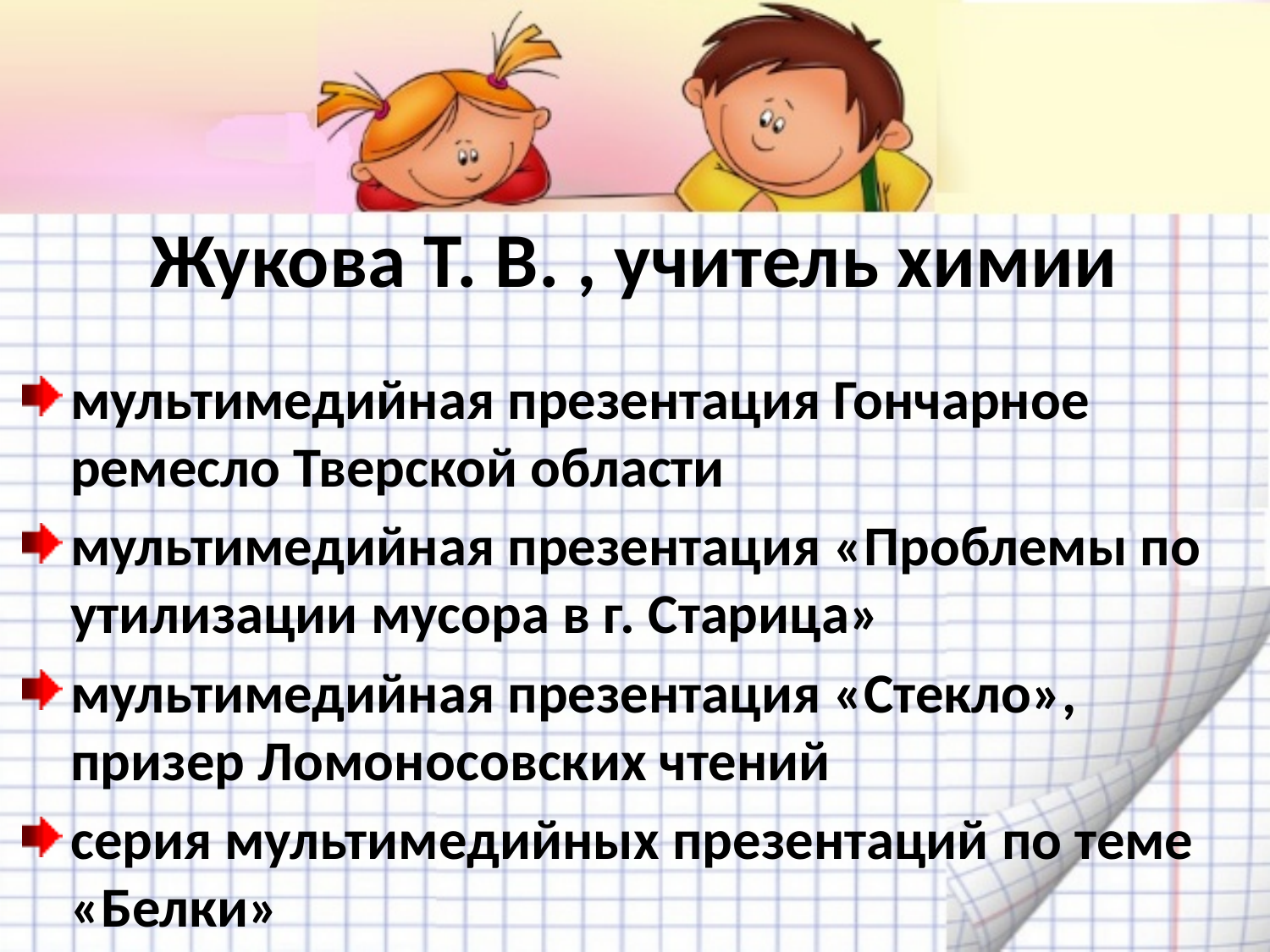

# Жукова Т. В. , учитель химии
мультимедийная презентация Гончарное ремесло Тверской области
мультимедийная презентация «Проблемы по утилизации мусора в г. Старица»
мультимедийная презентация «Стекло», призер Ломоносовских чтений
серия мультимедийных презентаций по теме «Белки»